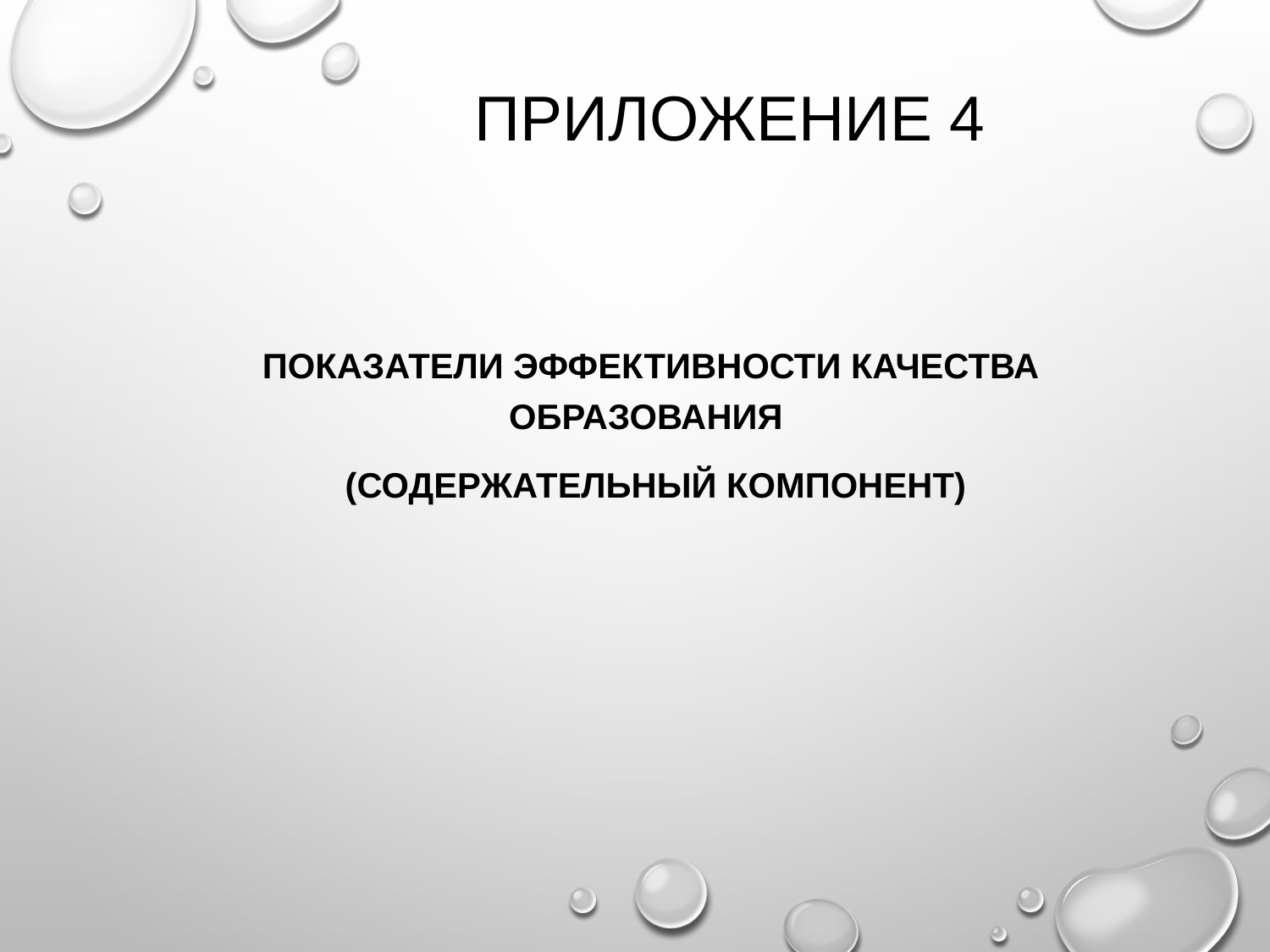

# Приложение 4
Показатели эффективности качества образования
 (содержательный компонент)